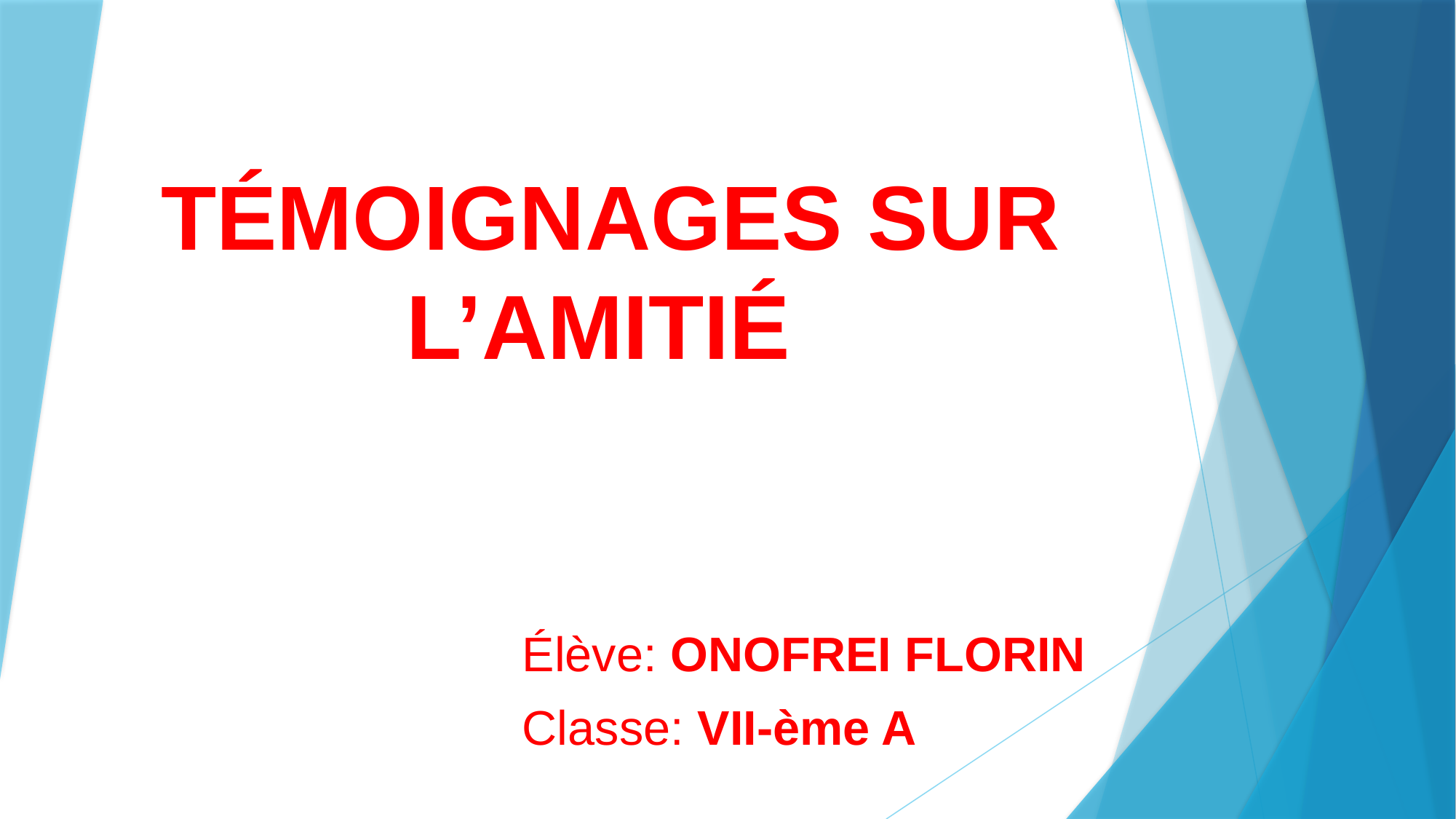

# TÉMOIGNAGES SUR L’AMITIÉ
Élève: ONOFREI FLORIN
Classe: VII-ème A